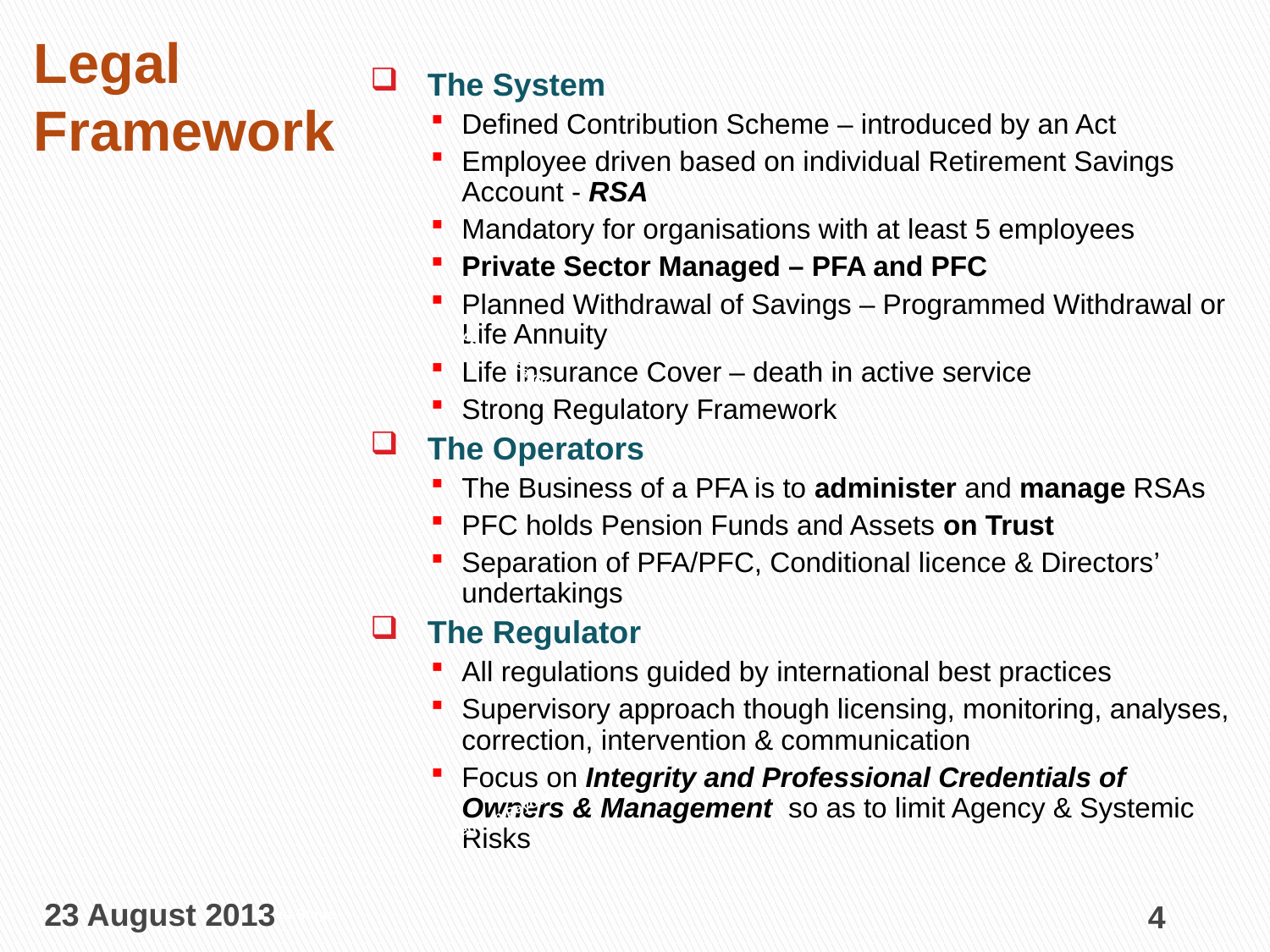

# Legal Framework

The System
Defined Contribution Scheme – introduced by an Act
Employee driven based on individual Retirement Savings Account - RSA
Mandatory for organisations with at least 5 employees
Private Sector Managed – PFA and PFC
Planned Withdrawal of Savings – Programmed Withdrawal or Life Annuity
Life Insurance Cover – death in active service
Strong Regulatory Framework
The Operators
The Business of a PFA is to administer and manage RSAs
PFC holds Pension Funds and Assets on Trust
Separation of PFA/PFC, Conditional licence & Directors’ undertakings
The Regulator
All regulations guided by international best practices
Supervisory approach though licensing, monitoring, analyses, correction, intervention & communication
Focus on Integrity and Professional Credentials of Owners & Management  so as to limit Agency & Systemic Risks

Pension Payouts
Pension Payouts
23 August 2013
4
Payout Stage